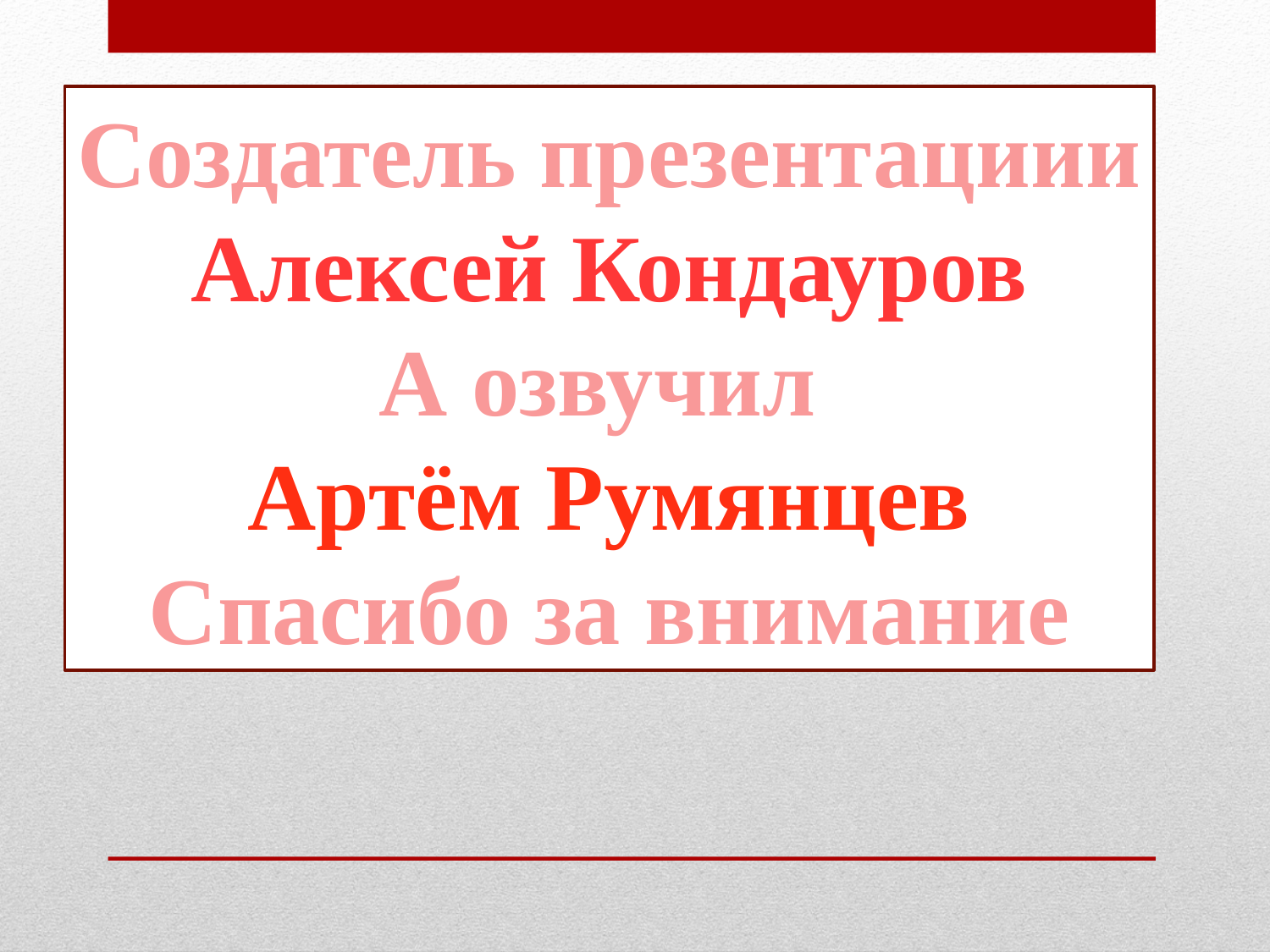

Создатель презентациии
Алексей Кондауров
А озвучил
Артём Румянцев
Спасибо за внимание